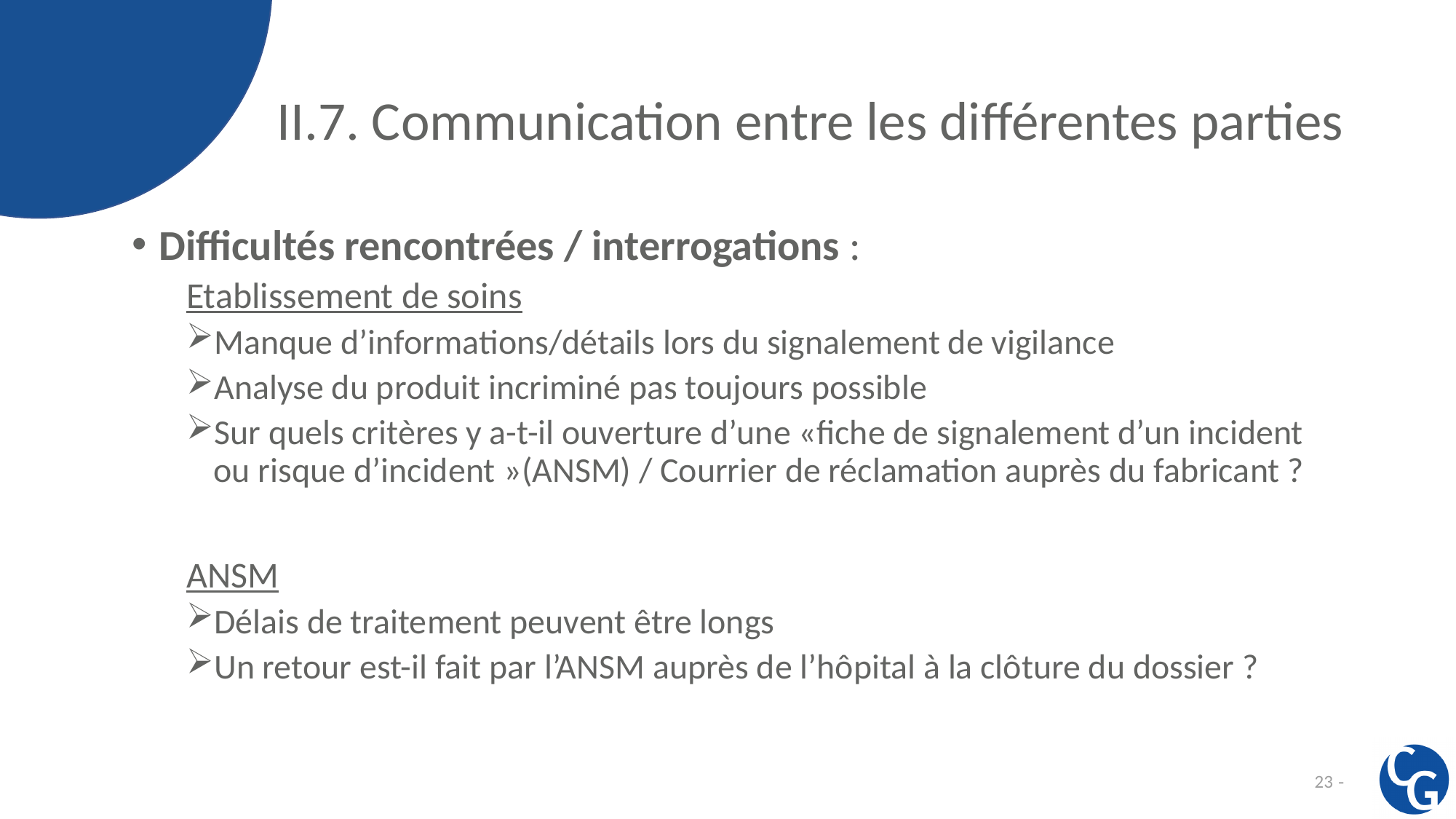

# II.7. Communication entre les différentes parties
Difficultés rencontrées / interrogations :
Etablissement de soins
Manque d’informations/détails lors du signalement de vigilance
Analyse du produit incriminé pas toujours possible
Sur quels critères y a-t-il ouverture d’une «fiche de signalement d’un incident ou risque d’incident »(ANSM) / Courrier de réclamation auprès du fabricant ?

ANSM
Délais de traitement peuvent être longs
Un retour est-il fait par l’ANSM auprès de l’hôpital à la clôture du dossier ?
23 -